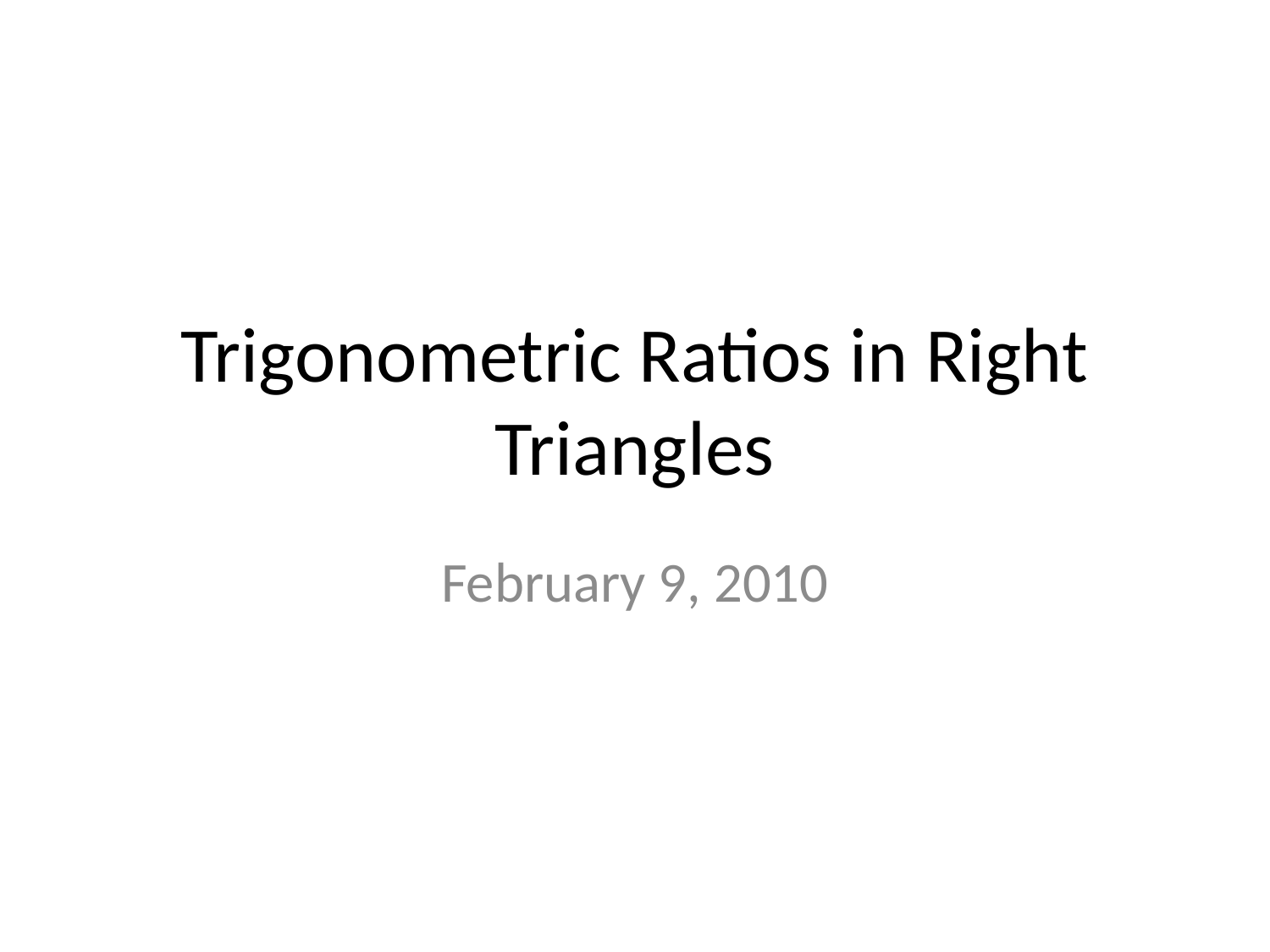

# Trigonometric Ratios in Right Triangles
February 9, 2010